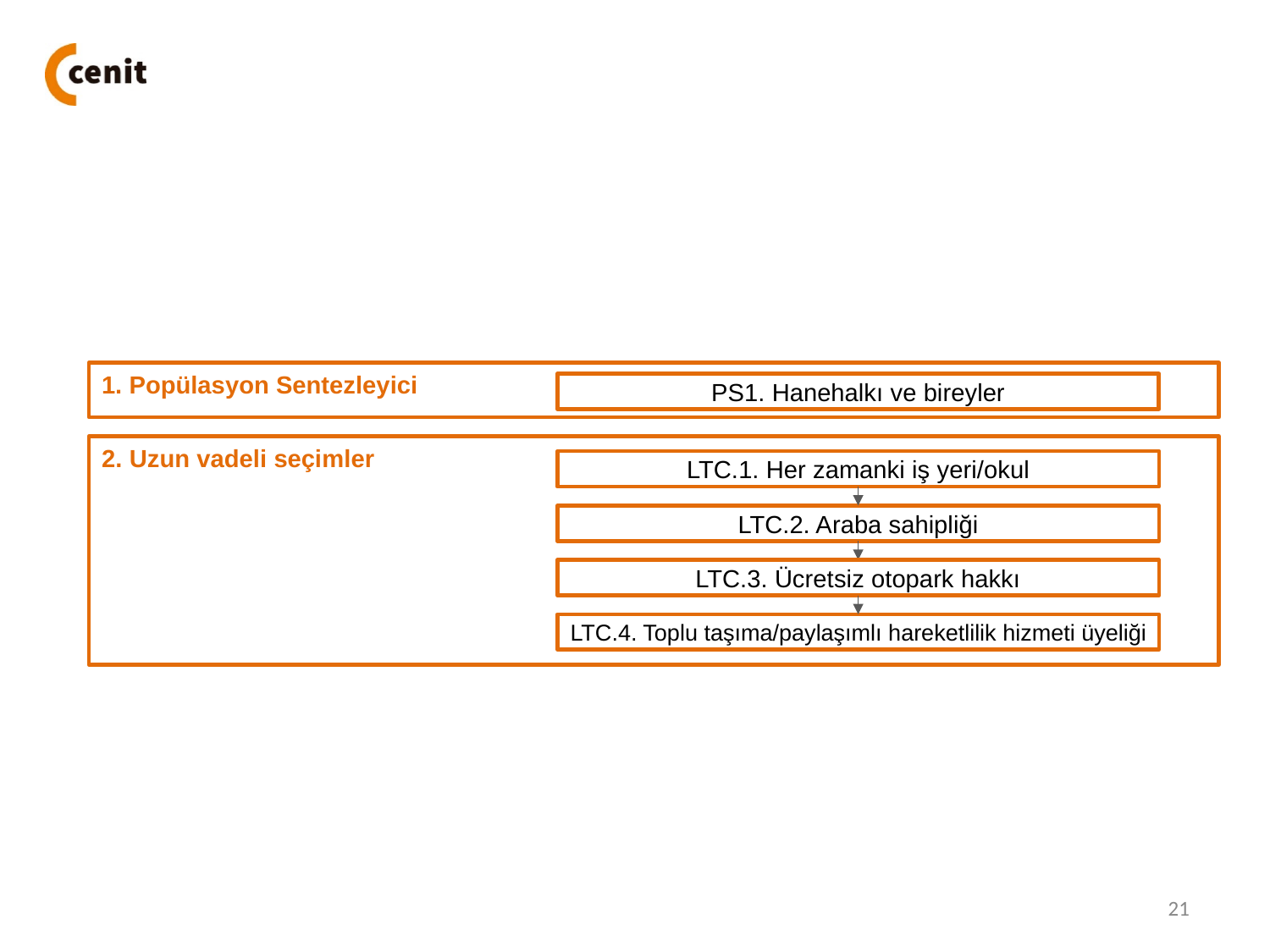

1. Popülasyon Sentezleyici
PS1. Hanehalkı ve bireyler
2. Uzun vadeli seçimler
LTC.1. Her zamanki iş yeri/okul
LTC.2. Araba sahipliği
LTC.3. Ücretsiz otopark hakkı
LTC.4. Toplu taşıma/paylaşımlı hareketlilik hizmeti üyeliği
21